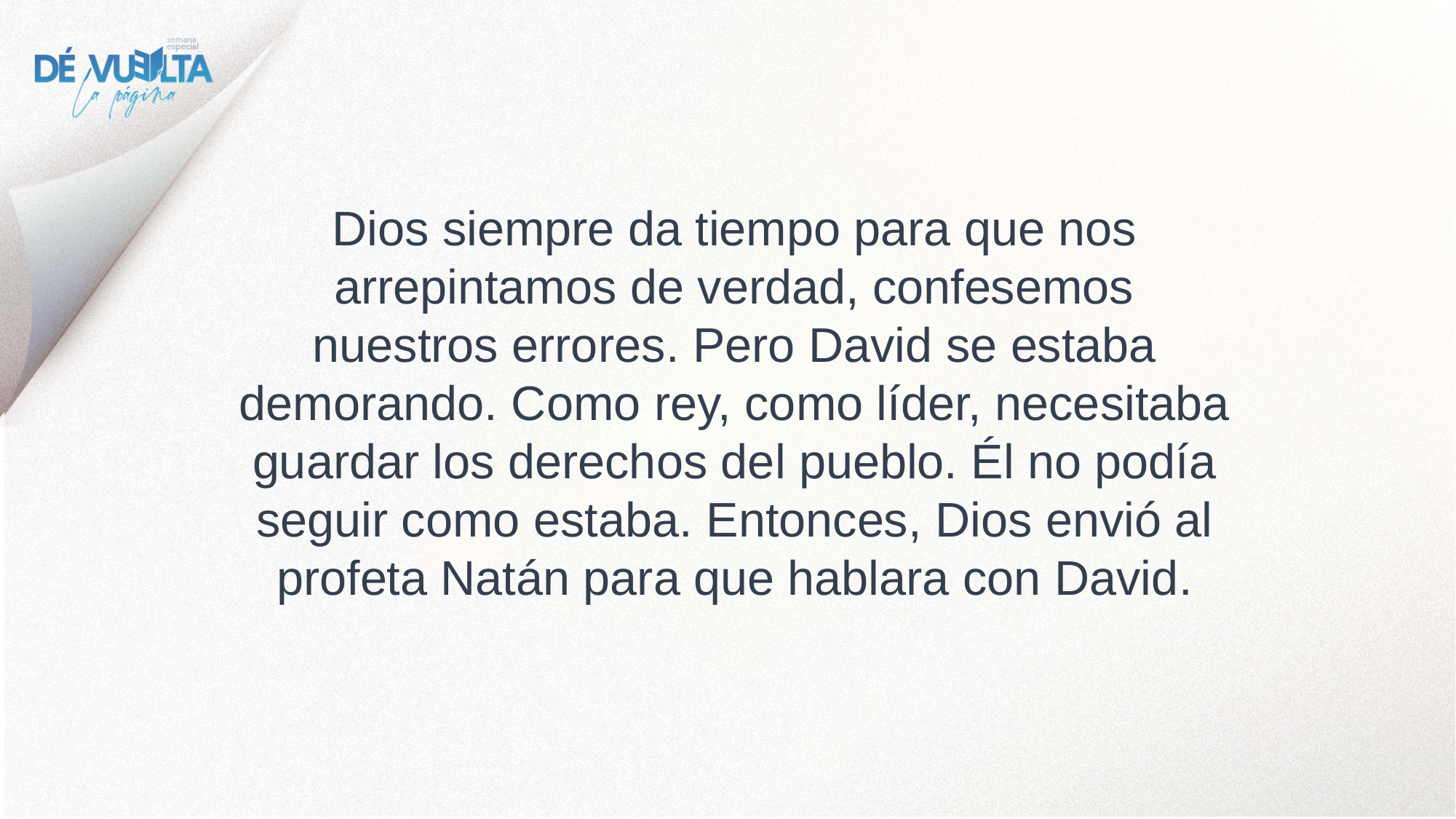

Dios siempre da tiempo para que nos arrepintamos de verdad, confesemos nuestros errores. Pero David se estaba demorando. Como rey, como líder, necesitaba guardar los derechos del pueblo. Él no podía seguir como estaba. Entonces, Dios envió al profeta Natán para que hablara con David.